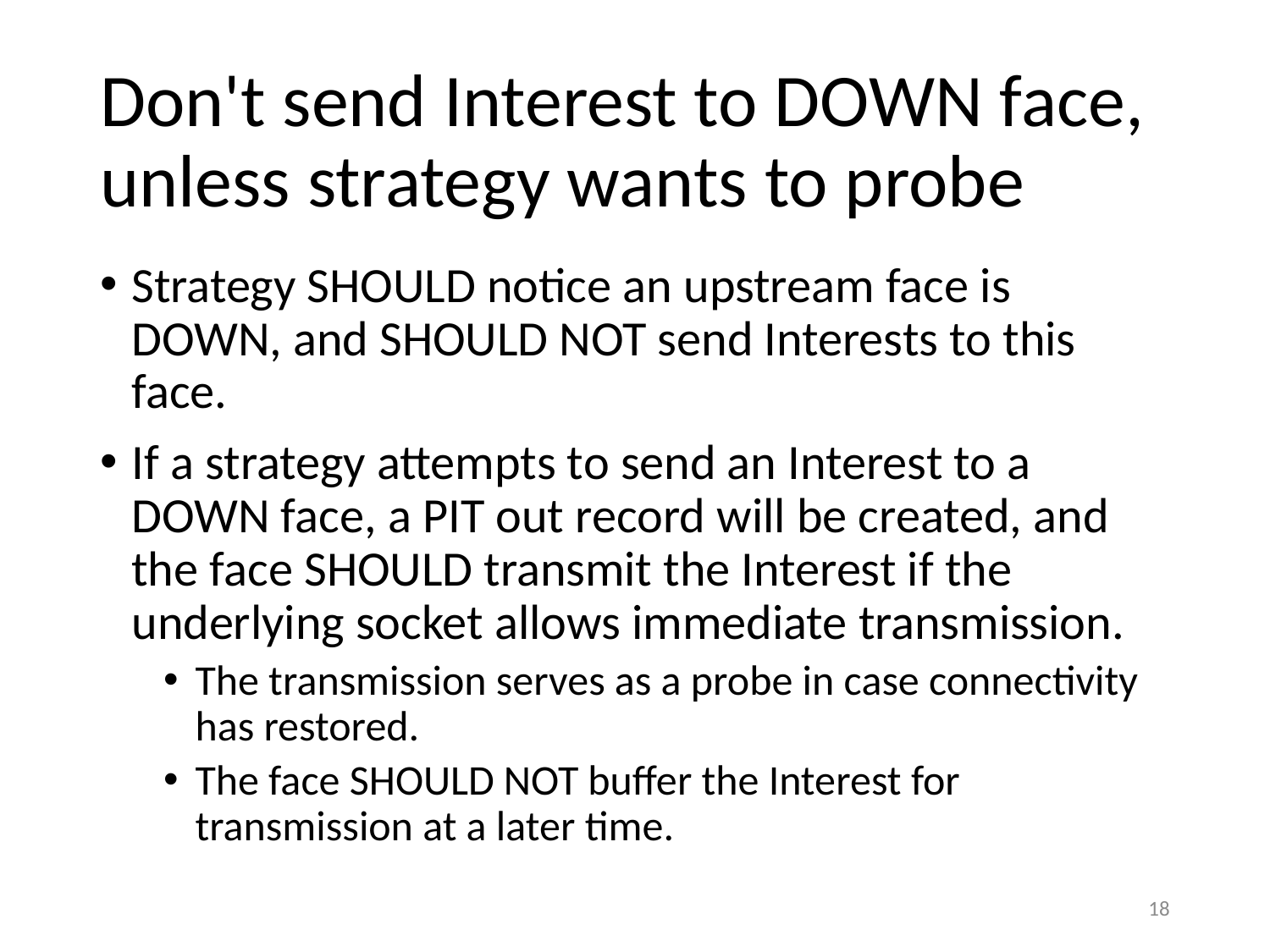

# Don't send Interest to DOWN face, unless strategy wants to probe
Strategy SHOULD notice an upstream face is DOWN, and SHOULD NOT send Interests to this face.
If a strategy attempts to send an Interest to a DOWN face, a PIT out record will be created, and the face SHOULD transmit the Interest if the underlying socket allows immediate transmission.
The transmission serves as a probe in case connectivity has restored.
The face SHOULD NOT buffer the Interest for transmission at a later time.
18